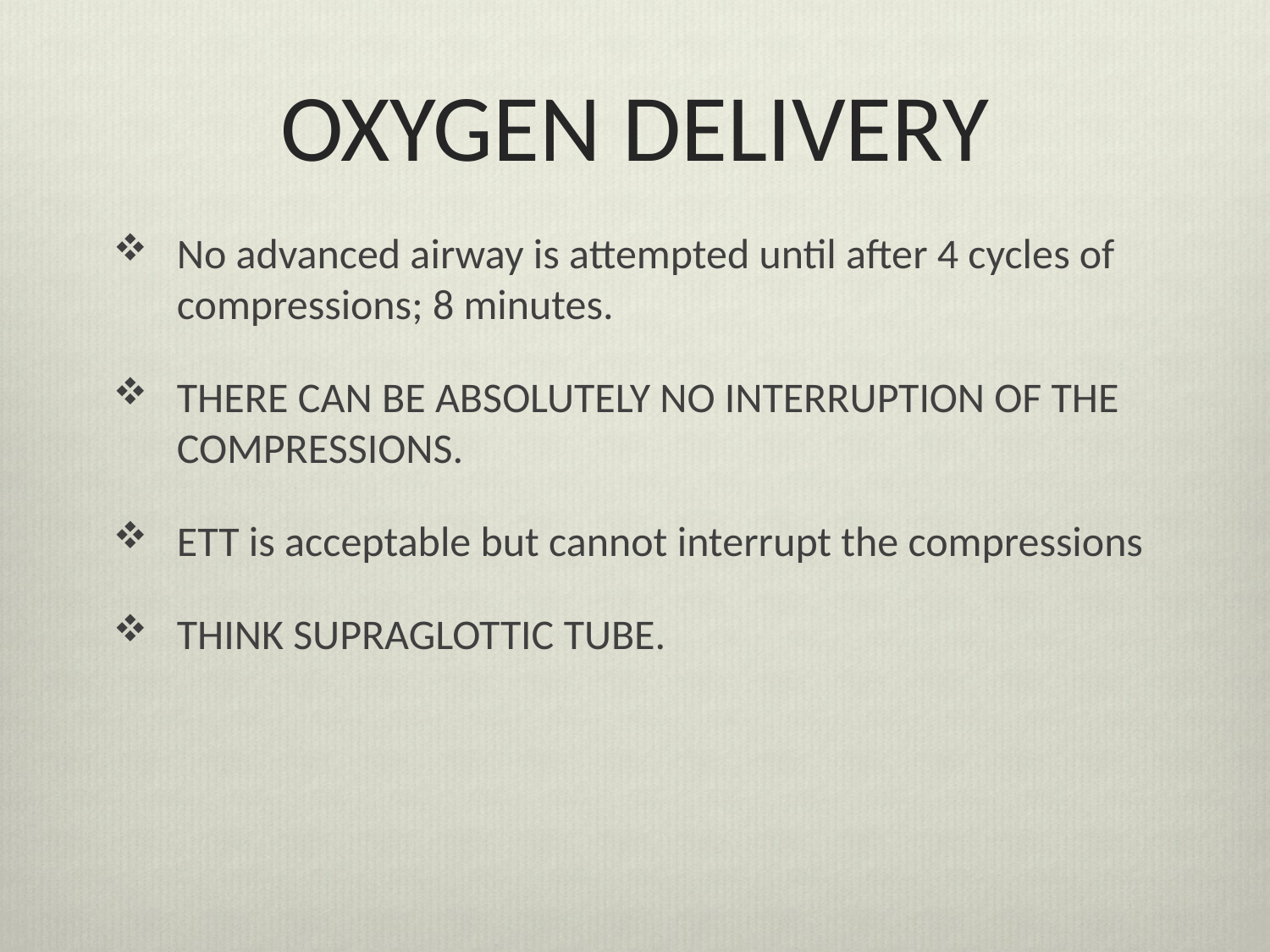

# OXYGEN DELIVERY
No advanced airway is attempted until after 4 cycles of compressions; 8 minutes.
THERE CAN BE ABSOLUTELY NO INTERRUPTION OF THE COMPRESSIONS.
ETT is acceptable but cannot interrupt the compressions
THINK SUPRAGLOTTIC TUBE.